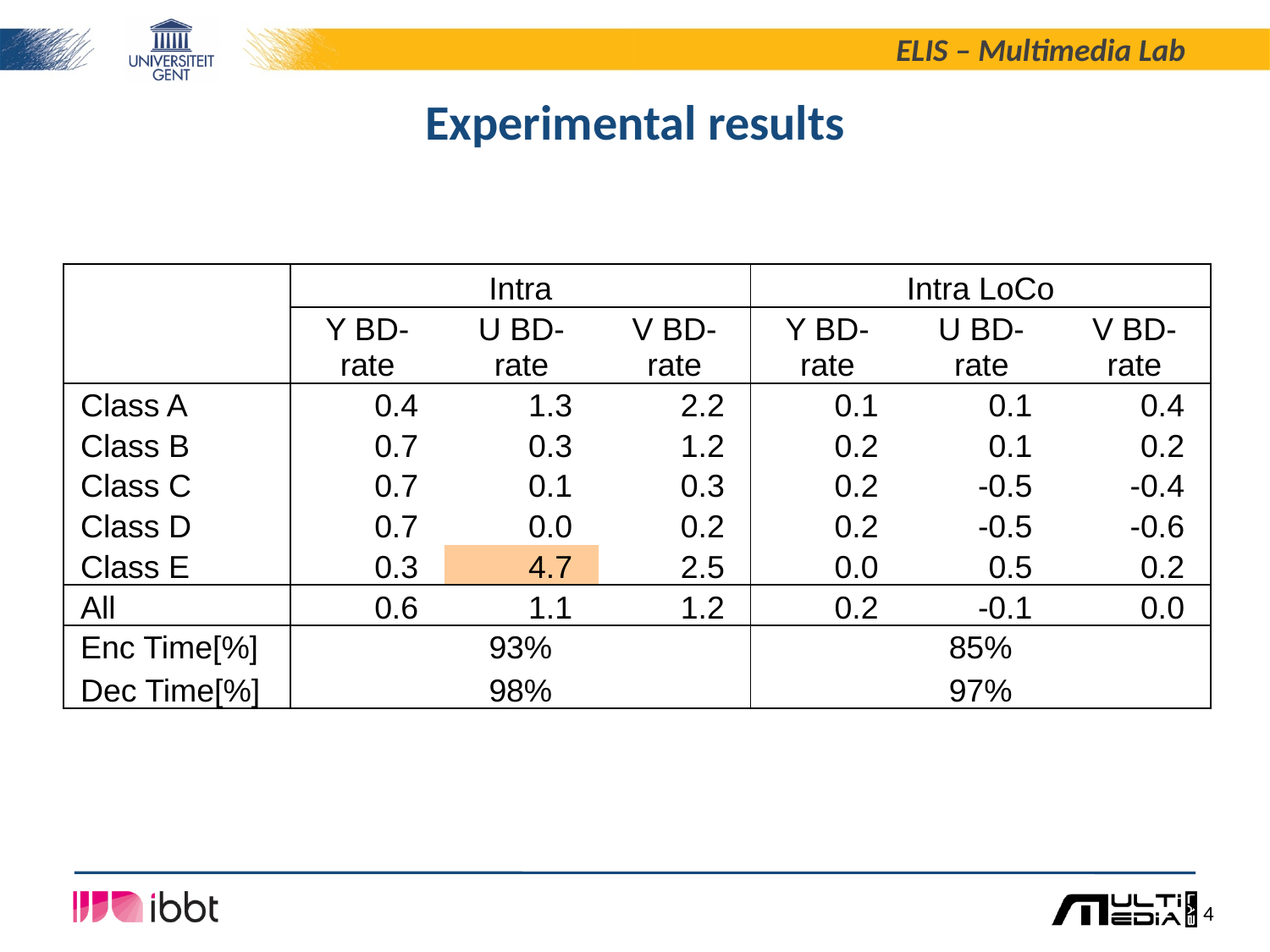

# Experimental results
|  | Intra |  |  | Intra LoCo |  |  |
| --- | --- | --- | --- | --- | --- | --- |
|  | Y BD-rate | U BD-rate | V BD-rate | Y BD-rate | U BD-rate | V BD-rate |
| Class A | 0.4 | 1.3 | 2.2 | 0.1 | 0.1 | 0.4 |
| Class B | 0.7 | 0.3 | 1.2 | 0.2 | 0.1 | 0.2 |
| Class C | 0.7 | 0.1 | 0.3 | 0.2 | -0.5 | -0.4 |
| Class D | 0.7 | 0.0 | 0.2 | 0.2 | -0.5 | -0.6 |
| Class E | 0.3 | 4.7 | 2.5 | 0.0 | 0.5 | 0.2 |
| All | 0.6 | 1.1 | 1.2 | 0.2 | -0.1 | 0.0 |
| Enc Time[%] | 93% |  |  | 85% |  |  |
| Dec Time[%] | 98% |  |  | 97% |  |  |